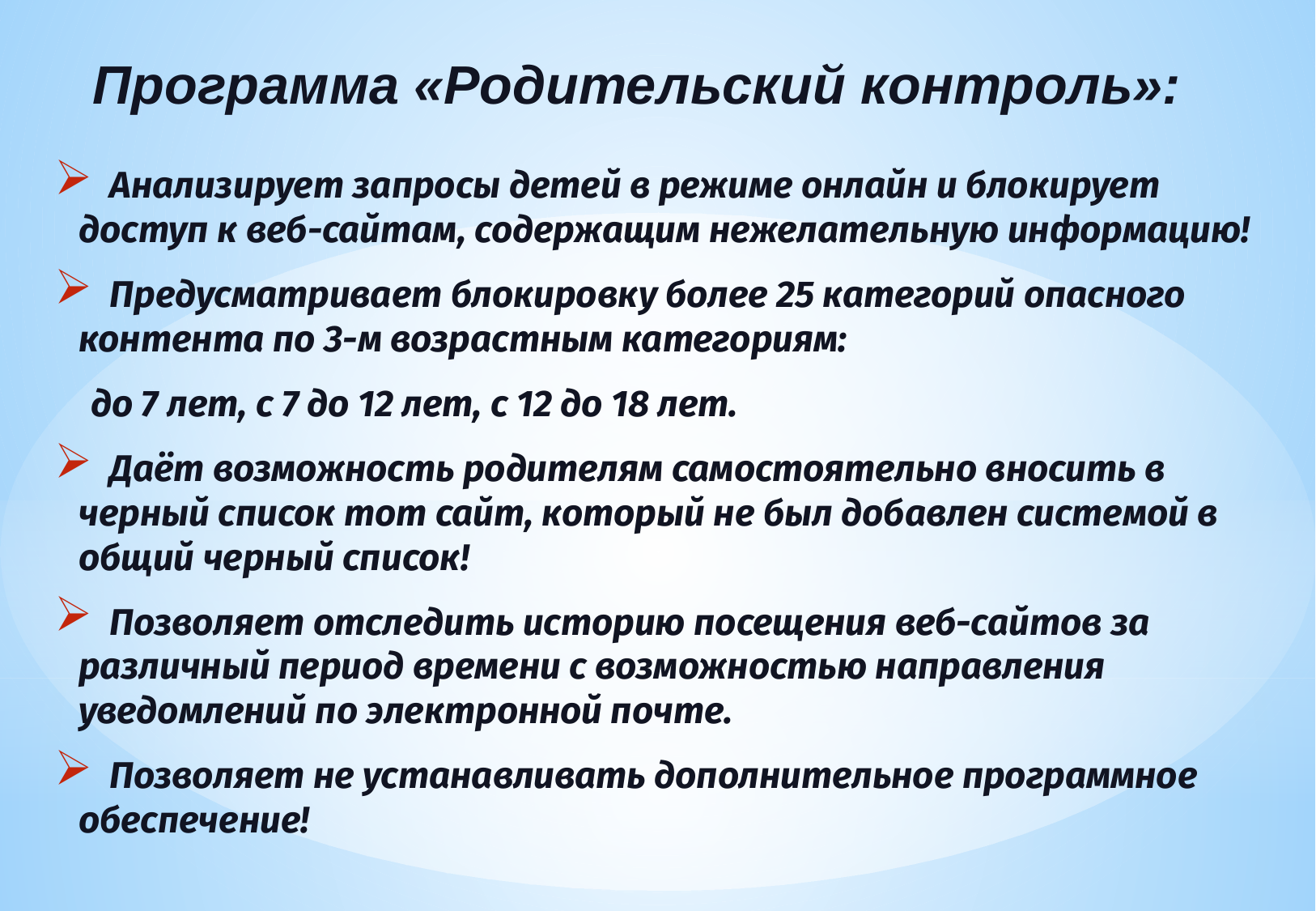

# Программа «Родительский контроль»:
  Анализирует запросы детей в режиме онлайн и блокирует доступ к веб-сайтам, содержащим нежелательную информацию!
  Предусматривает блокировку более 25 категорий опасного контента по 3-м возрастным категориям:
     до 7 лет, с 7 до 12 лет, с 12 до 18 лет.
  Даёт возможность родителям самостоятельно вносить в черный список тот сайт, который не был добавлен системой в общий черный список!
  Позволяет отследить историю посещения веб-сайтов за различный период времени с возможностью направления уведомлений по электронной почте.
  Позволяет не устанавливать дополнительное программное обеспечение!